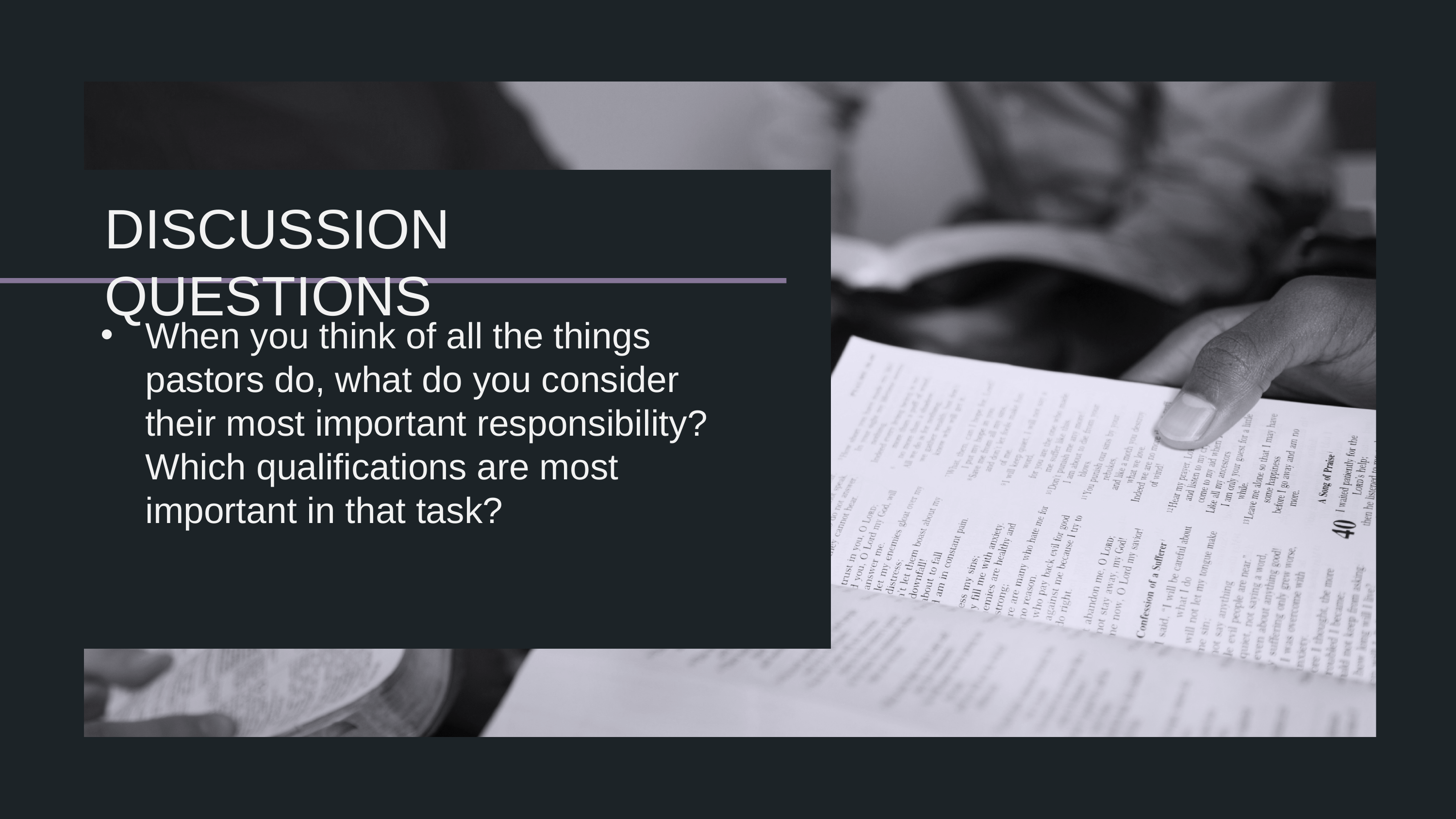

When you think of all the things pastors do, what do you consider their most important responsibility? Which qualifications are most important in that task?